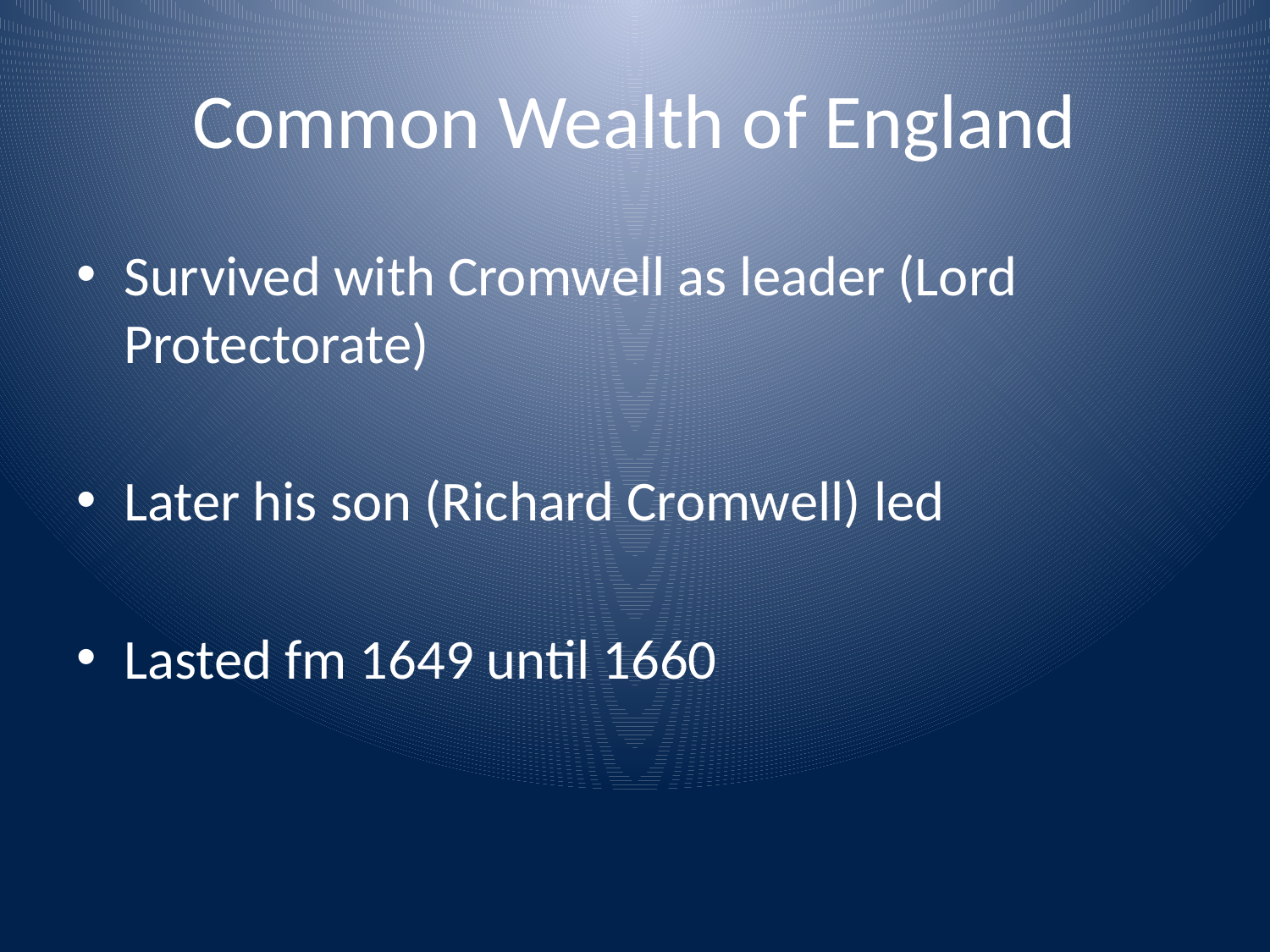

# Common Wealth of England
Survived with Cromwell as leader (Lord Protectorate)

Later his son (Richard Cromwell) led

Lasted fm 1649 until 1660